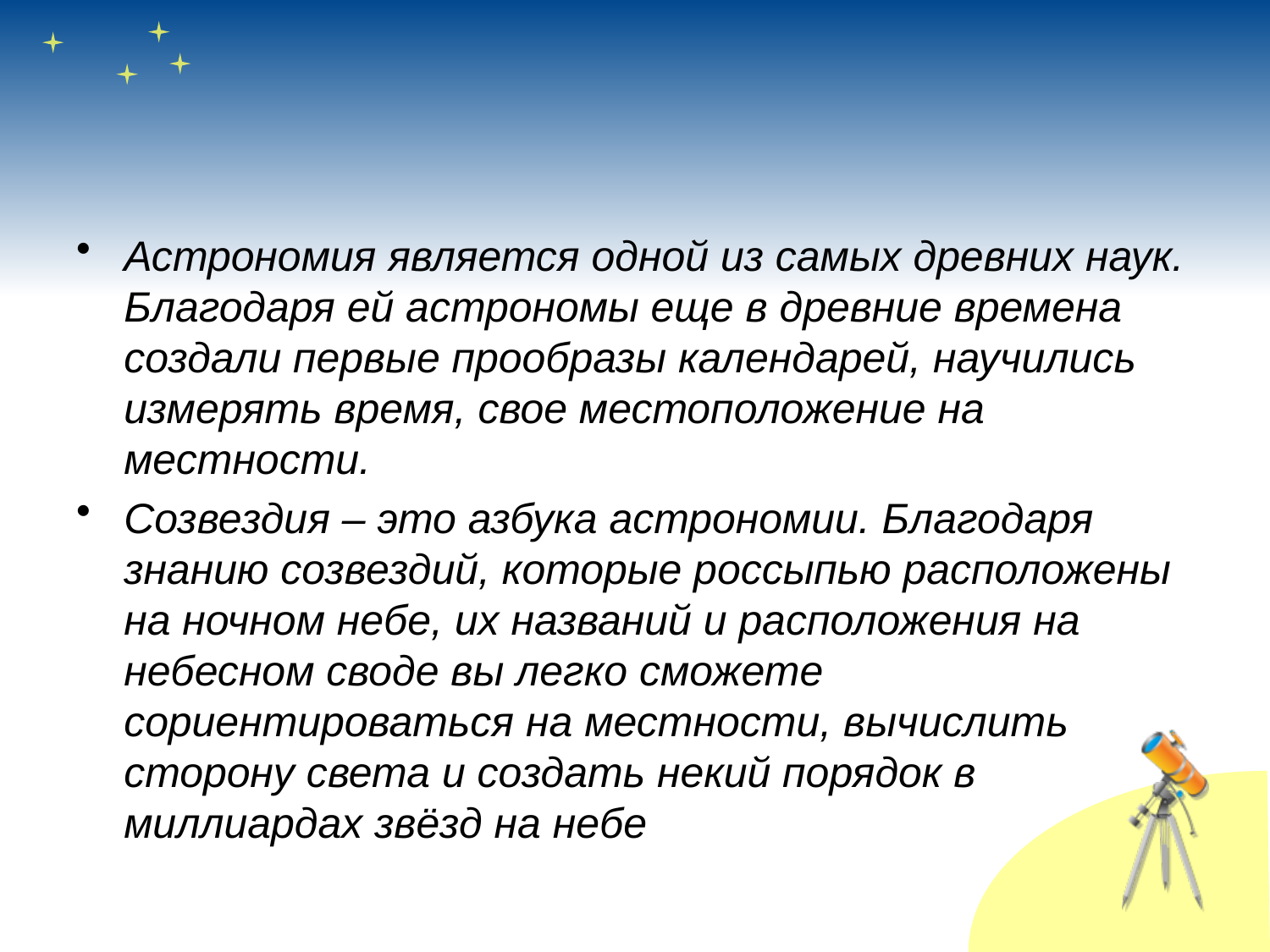

#
Астрономия является одной из самых древних наук. Благодаря ей астрономы еще в древние времена создали первые прообразы календарей, научились измерять время, свое местоположение на местности.
Созвездия – это азбука астрономии. Благодаря знанию созвездий, которые россыпью расположены на ночном небе, их названий и расположения на небесном своде вы легко сможете сориентироваться на местности, вычислить сторону света и создать некий порядок в миллиардах звёзд на небе